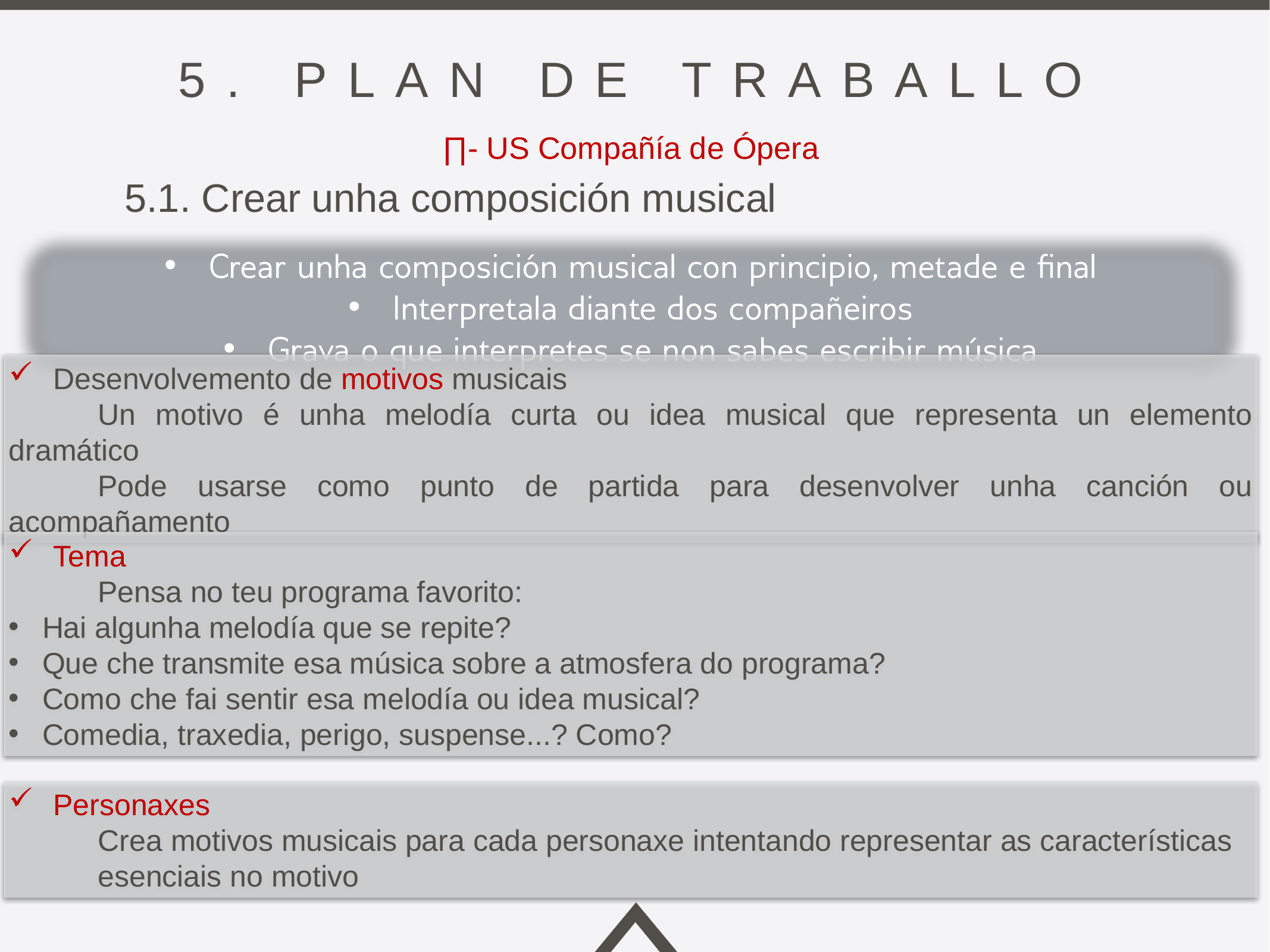

5. plan de traballo
∏- US Compañía de Ópera
5.1. Crear unha composición musical
Crear unha composición musical con principio, metade e final
Interpretala diante dos compañeiros
Grava o que interpretes se non sabes escribir música
Desenvolvemento de motivos musicais
	Un motivo é unha melodía curta ou idea musical que representa un elemento dramático
	Pode usarse como punto de partida para desenvolver unha canción ou acompañamento
Tema
	Pensa no teu programa favorito:
Hai algunha melodía que se repite?
Que che transmite esa música sobre a atmosfera do programa?
Como che fai sentir esa melodía ou idea musical?
Comedia, traxedia, perigo, suspense...? Como?
Personaxes
	Crea motivos musicais para cada personaxe intentando representar as características
	esenciais no motivo